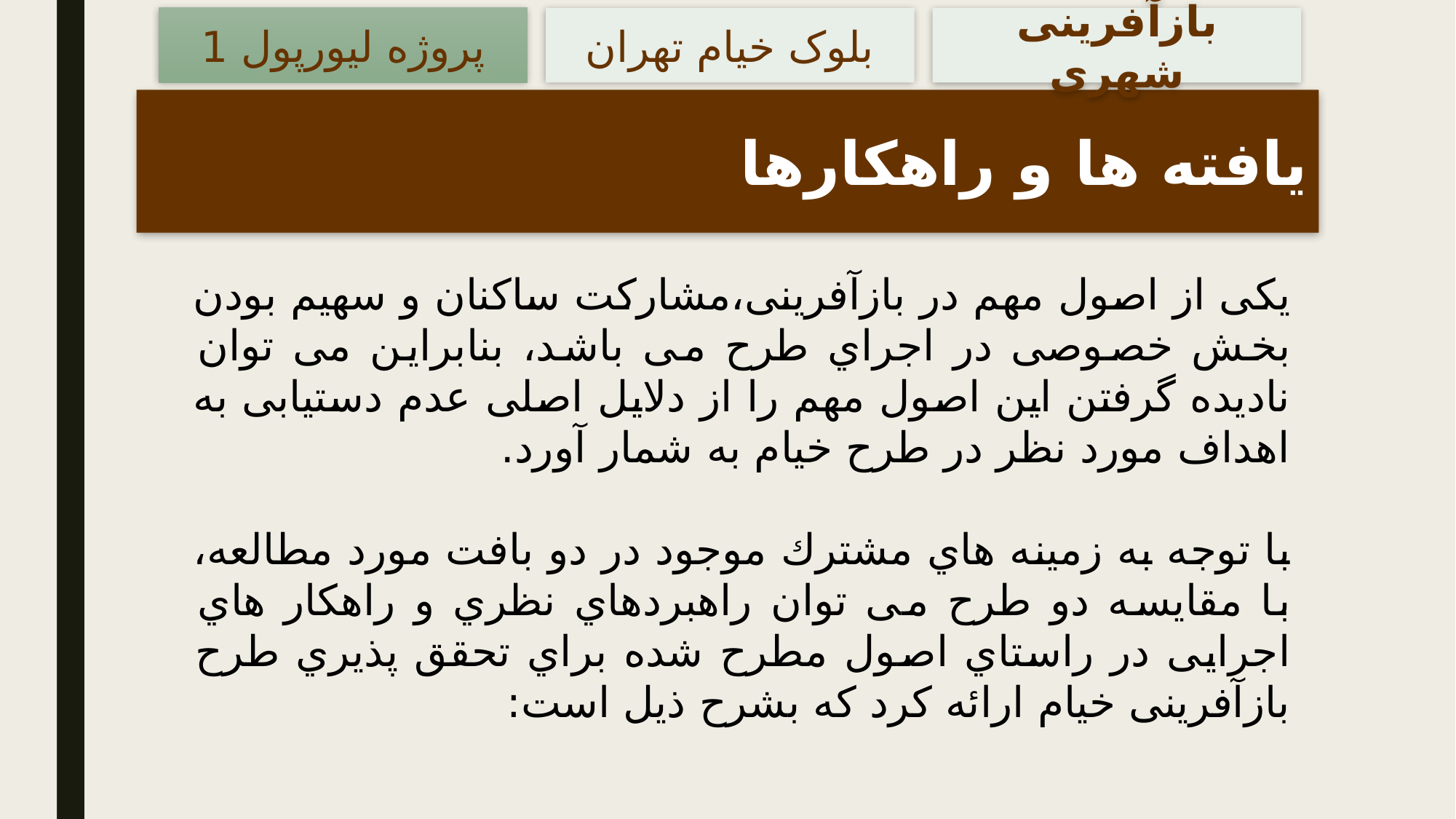

پروژه لیورپول 1
بلوک خیام تهران
بازآفرینی شهری
  یافته ها و راهکارها
یکی از اصول مهم در بازآفرینی،مشارکت ساکنان و سهیم بودن بخش خصوصی در اجراي طرح می باشد، بنابراین می توان نادیده گرفتن این اصول مهم را از دلایل اصلی عدم دستیابی به اهداف مورد نظر در طرح خیام به شمار آورد.

با توجه به زمینه هاي مشترك موجود در دو بافت مورد مطالعه، با مقایسه دو طرح می توان راهبردهاي نظري و راهکار هاي اجرایی در راستاي اصول مطرح شده براي تحقق پذیري طرح بازآفرینی خیام ارائه کرد که بشرح ذیل است: